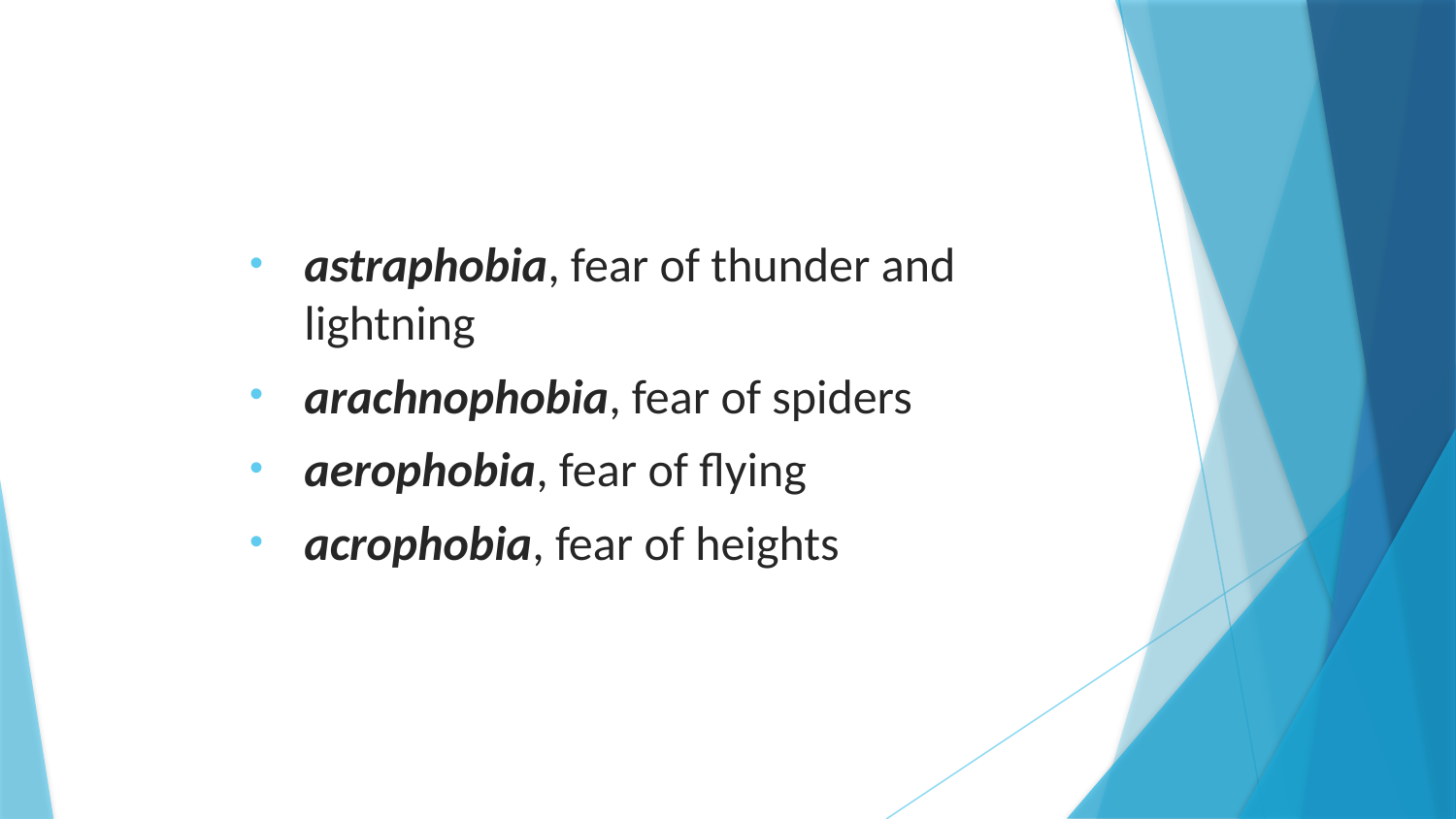

astraphobia, fear of thunder and lightning
arachnophobia, fear of spiders
aerophobia, fear of flying
acrophobia, fear of heights